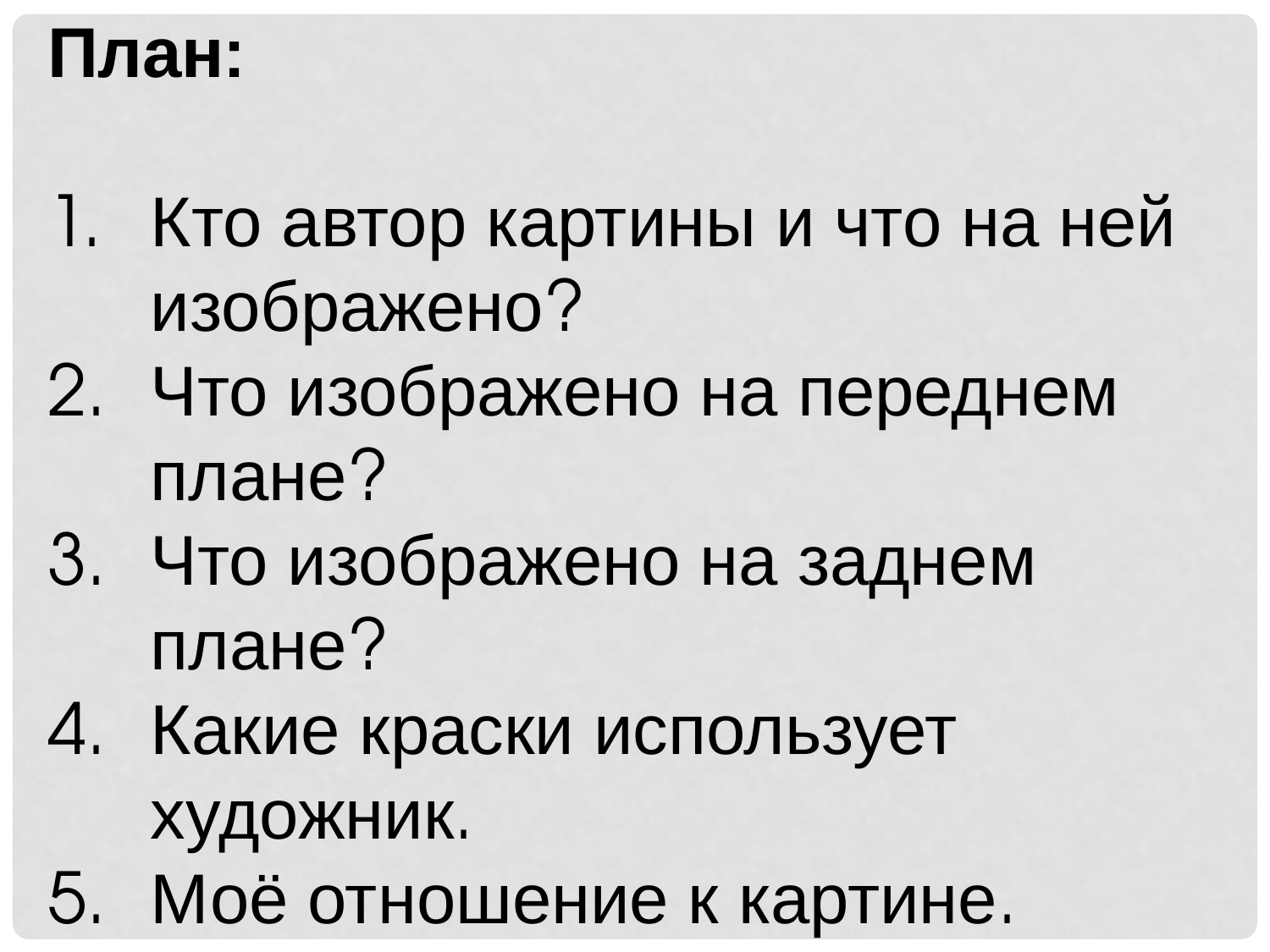

План:

Кто автор картины и что на ней изображено?
Что изображено на переднем плане?
Что изображено на заднем плане?
Какие краски использует художник.
Моё отношение к картине.